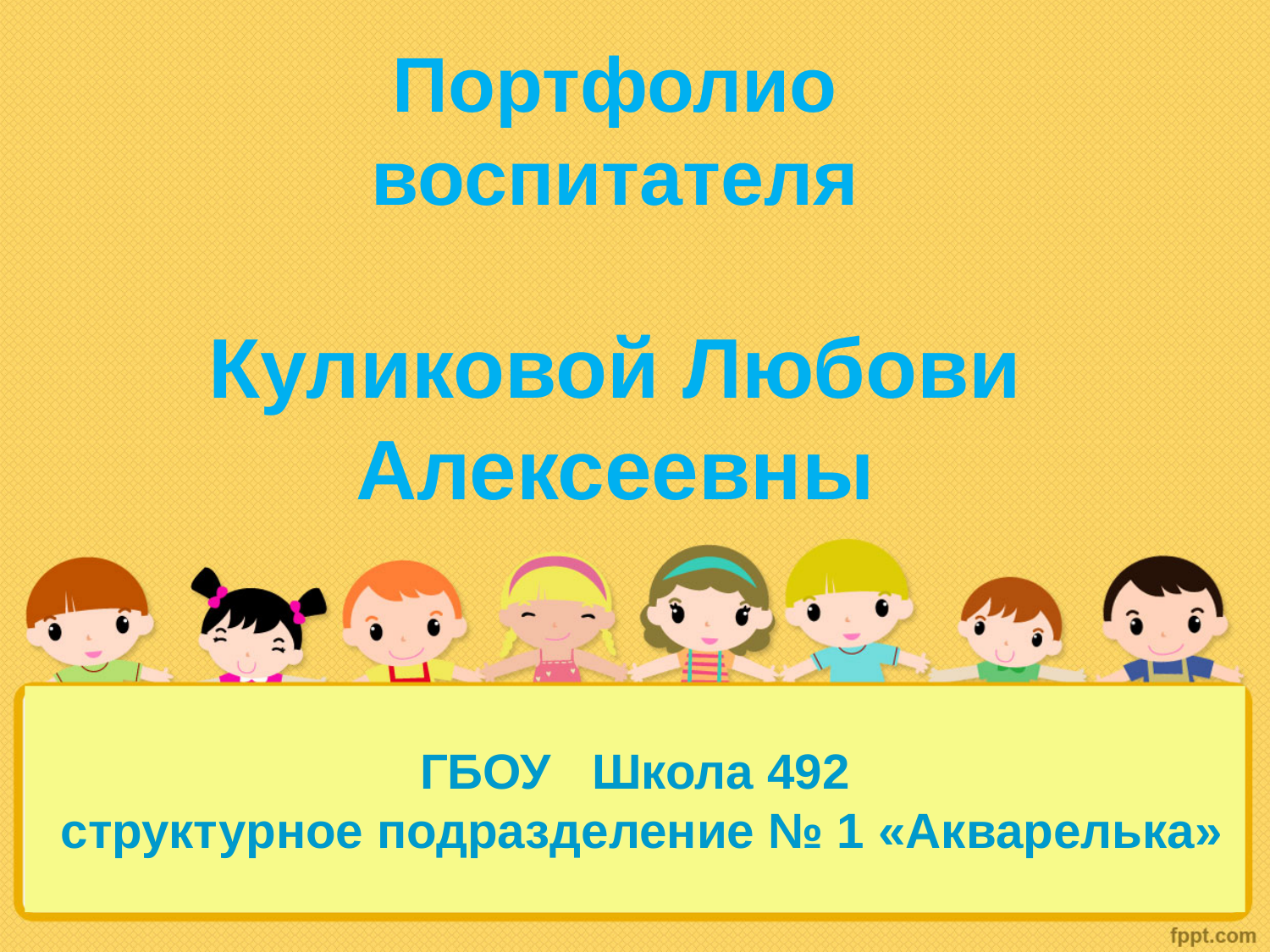

Портфолио воспитателя

Куликовой Любови Алексеевны

# ГБОУ   Школа 492 структурное подразделение № 1 «Акварелька»